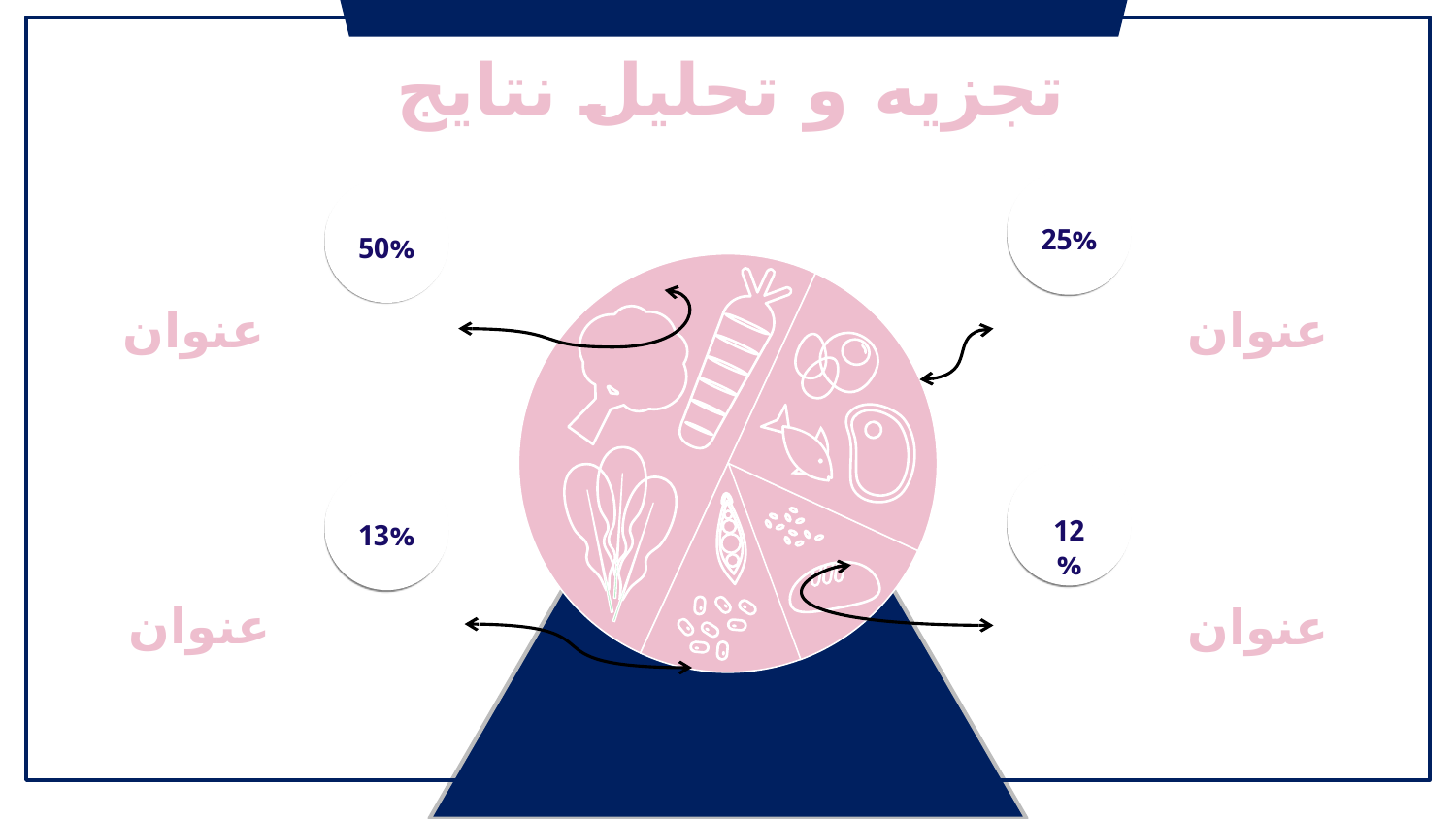

# تجزیه و تحلیل نتایج

25%
50%

عنوان
عنوان

Venus has a beautiful name, but it’s hot
Mercury is the closest planet to the Sun

12%

13%

عنوان
عنوان
It’s the biggest planet in the Solar System
Despite being red, Mars is a cold place